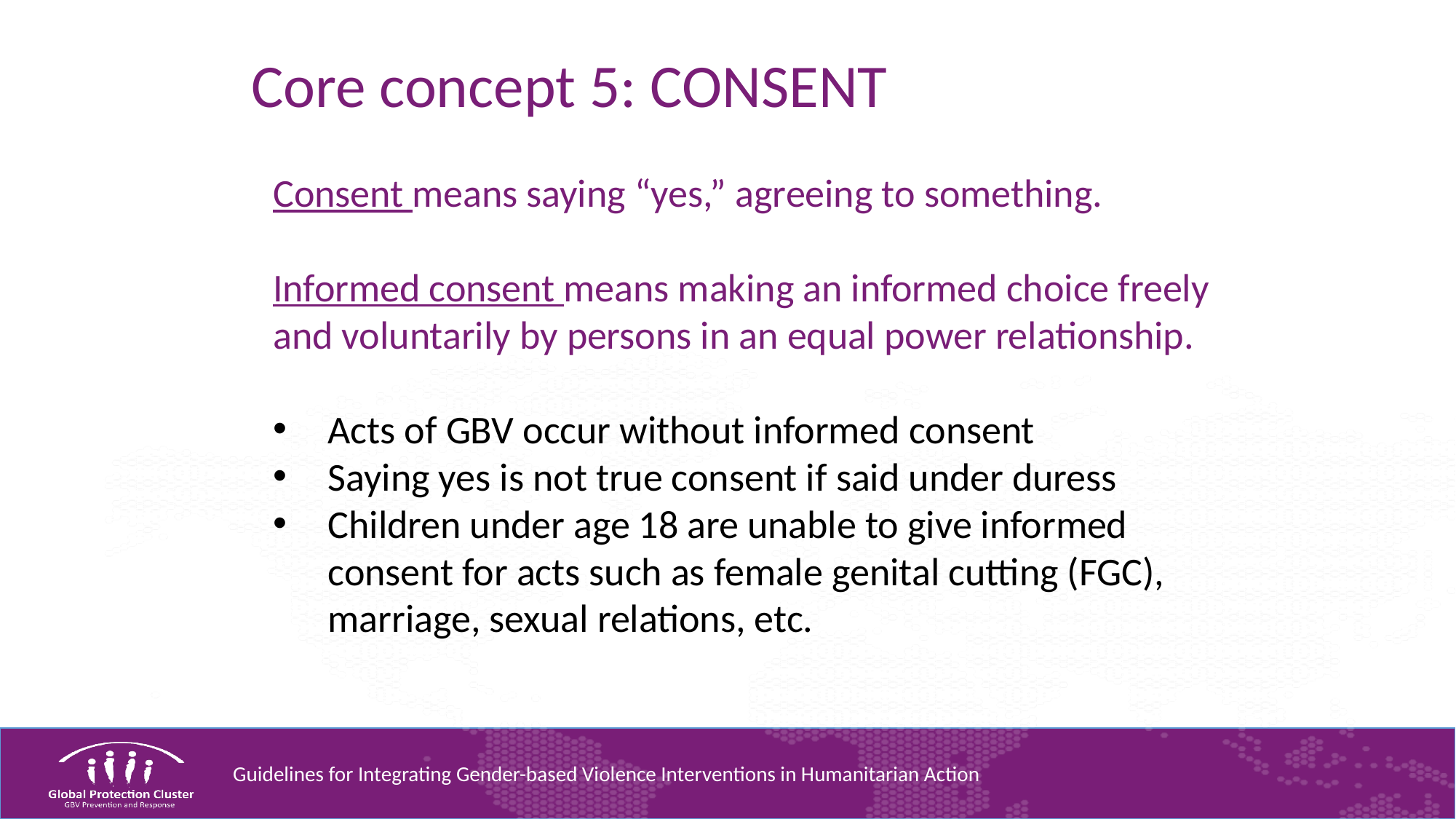

Core concept 5: CONSENT
Consent means saying “yes,” agreeing to something.

Informed consent means making an informed choice freely and voluntarily by persons in an equal power relationship.

Acts of GBV occur without informed consent
Saying yes is not true consent if said under duress
Children under age 18 are unable to give informed consent for acts such as female genital cutting (FGC), marriage, sexual relations, etc.